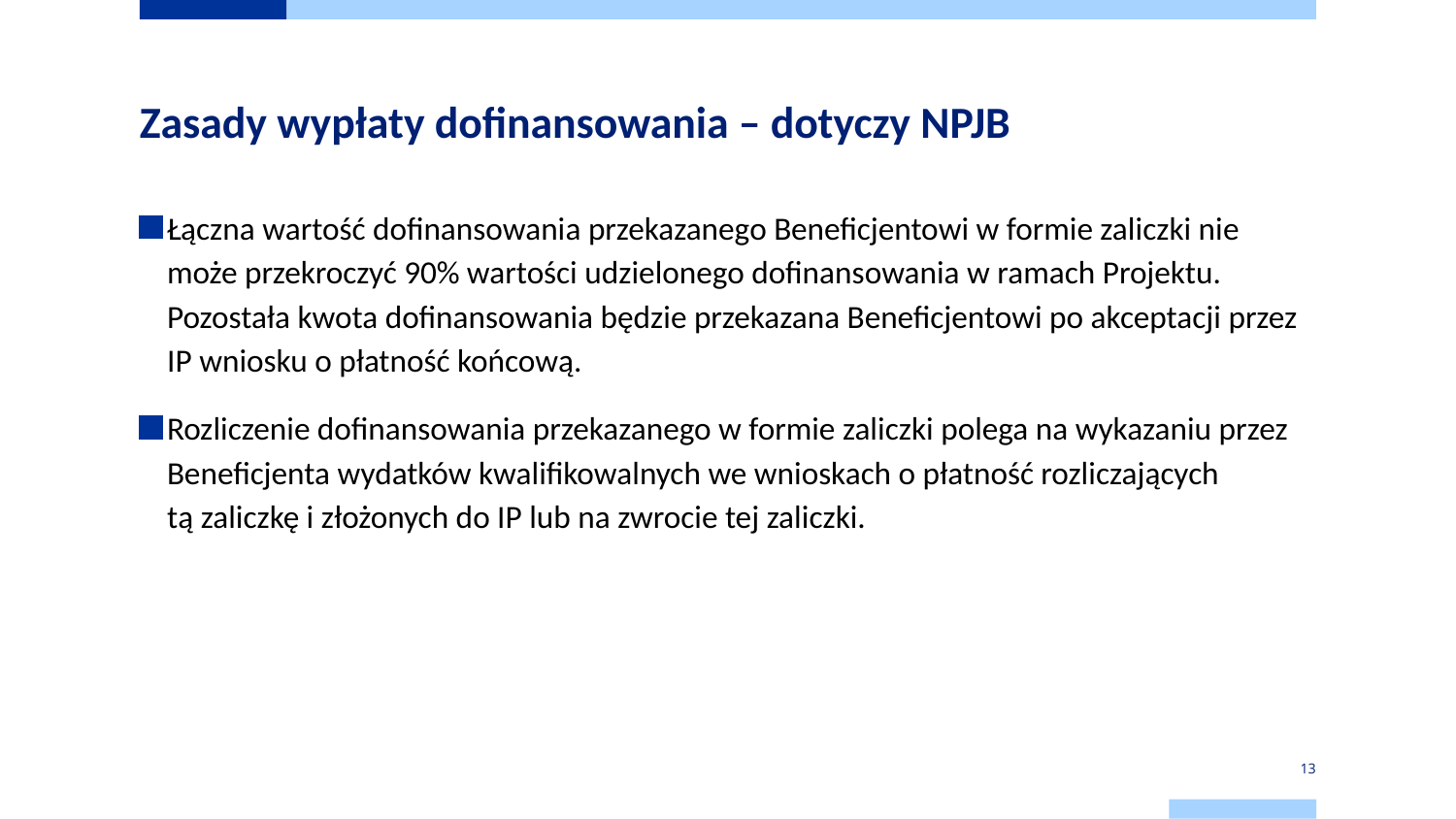

# Zasady wypłaty dofinansowania – dotyczy NPJB

Łączna wartość dofinansowania przekazanego Beneficjentowi w formie zaliczki nie może przekroczyć 90% wartości udzielonego dofinansowania w ramach Projektu. Pozostała kwota dofinansowania będzie przekazana Beneficjentowi po akceptacji przez IP wniosku o płatność końcową.
Rozliczenie dofinansowania przekazanego w formie zaliczki polega na wykazaniu przez Beneficjenta wydatków kwalifikowalnych we wnioskach o płatność rozliczających
tą zaliczkę i złożonych do IP lub na zwrocie tej zaliczki.

13